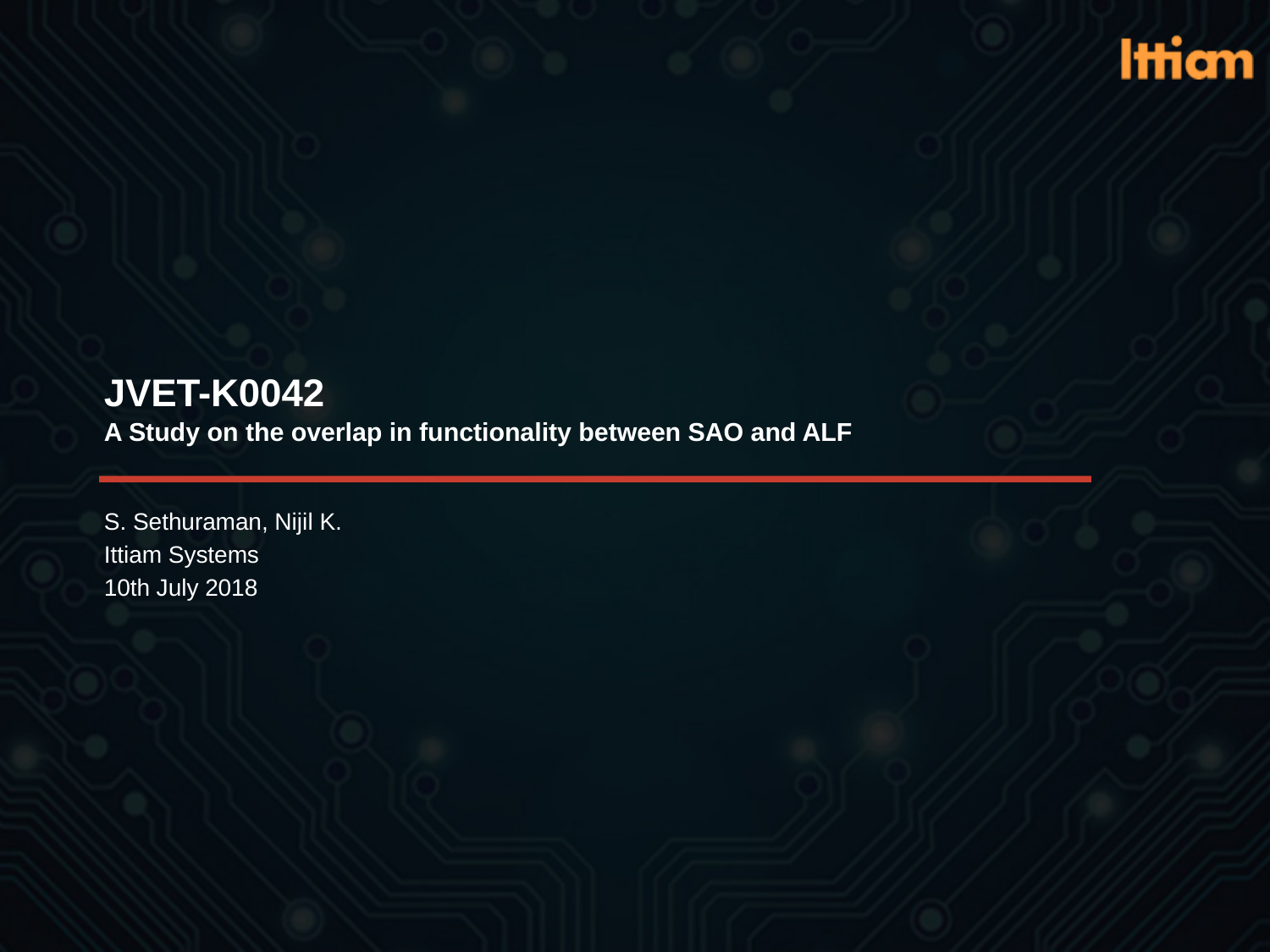

# JVET-K0042 A Study on the overlap in functionality between SAO and ALF
S. Sethuraman, Nijil K.
Ittiam Systems
10th July 2018